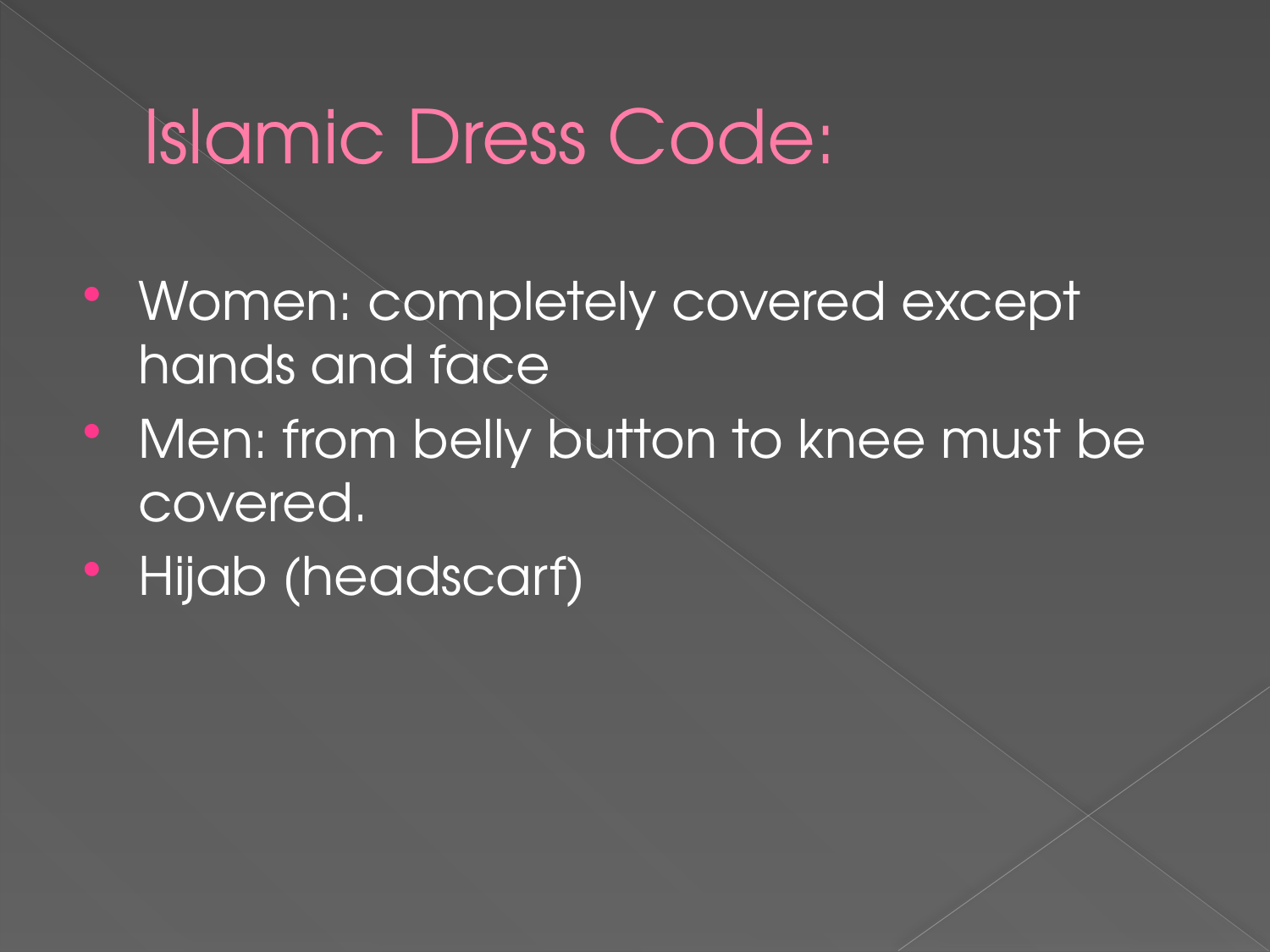

# Islamic Dress Code:
Women: completely covered except hands and face
Men: from belly button to knee must be covered.
Hijab (headscarf)